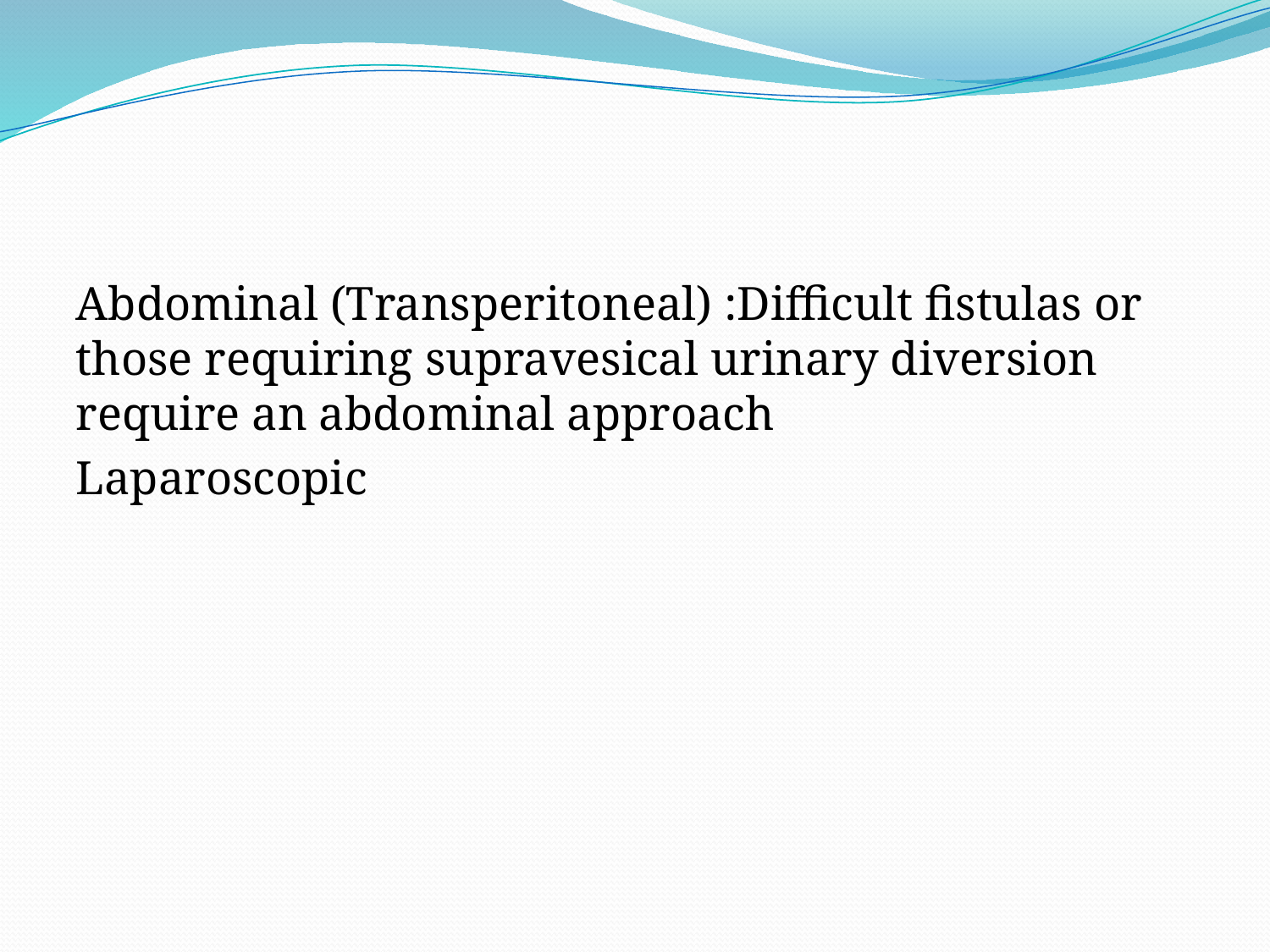

Abdominal (Transperitoneal) :Difficult fistulas or those requiring supravesical urinary diversion require an abdominal approach
Laparoscopic